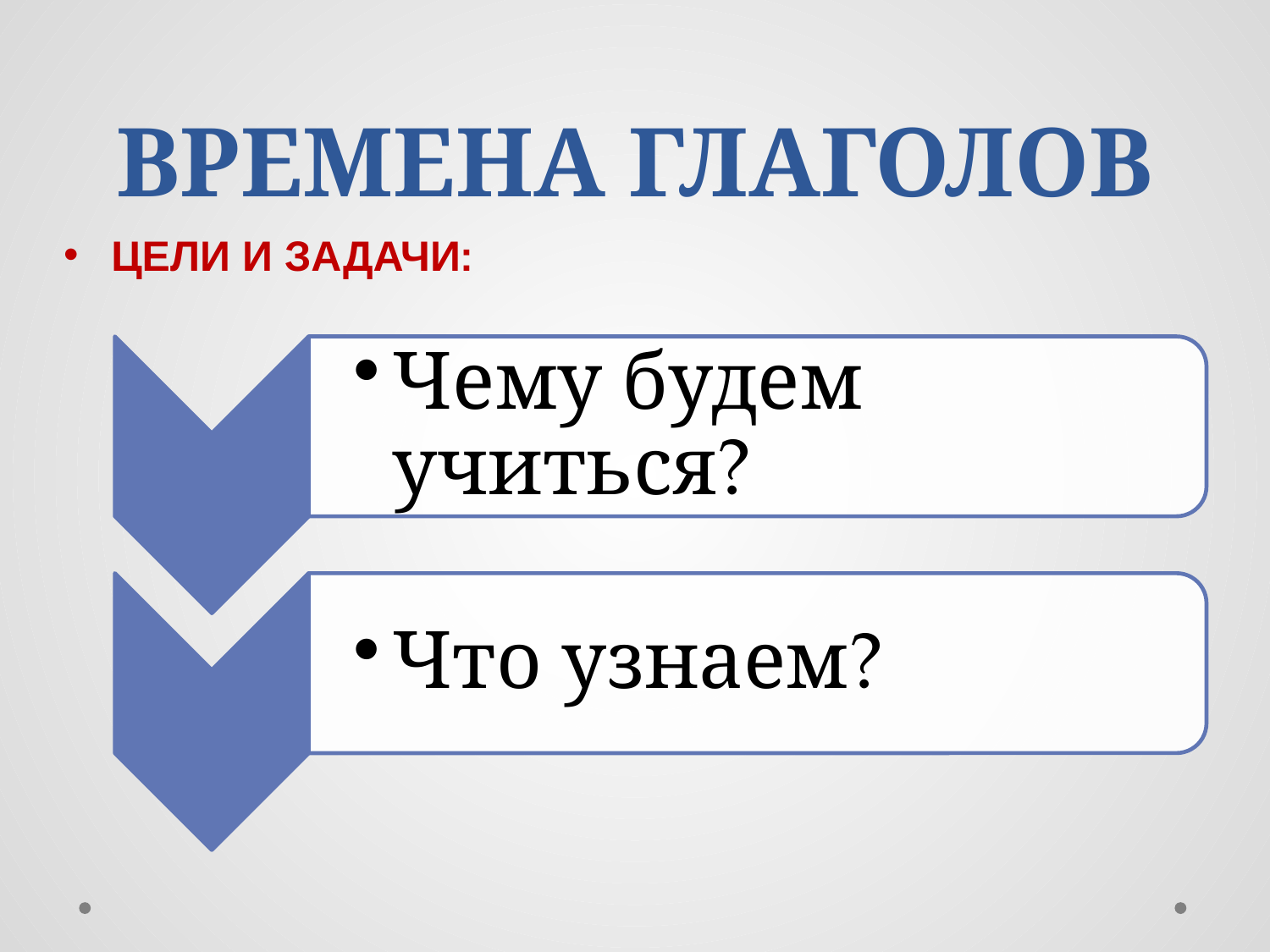

# ВРЕМЕНА ГЛАГОЛОВ
ЦЕЛИ И ЗАДАЧИ:

Чему будем учиться?

Что узнаем?